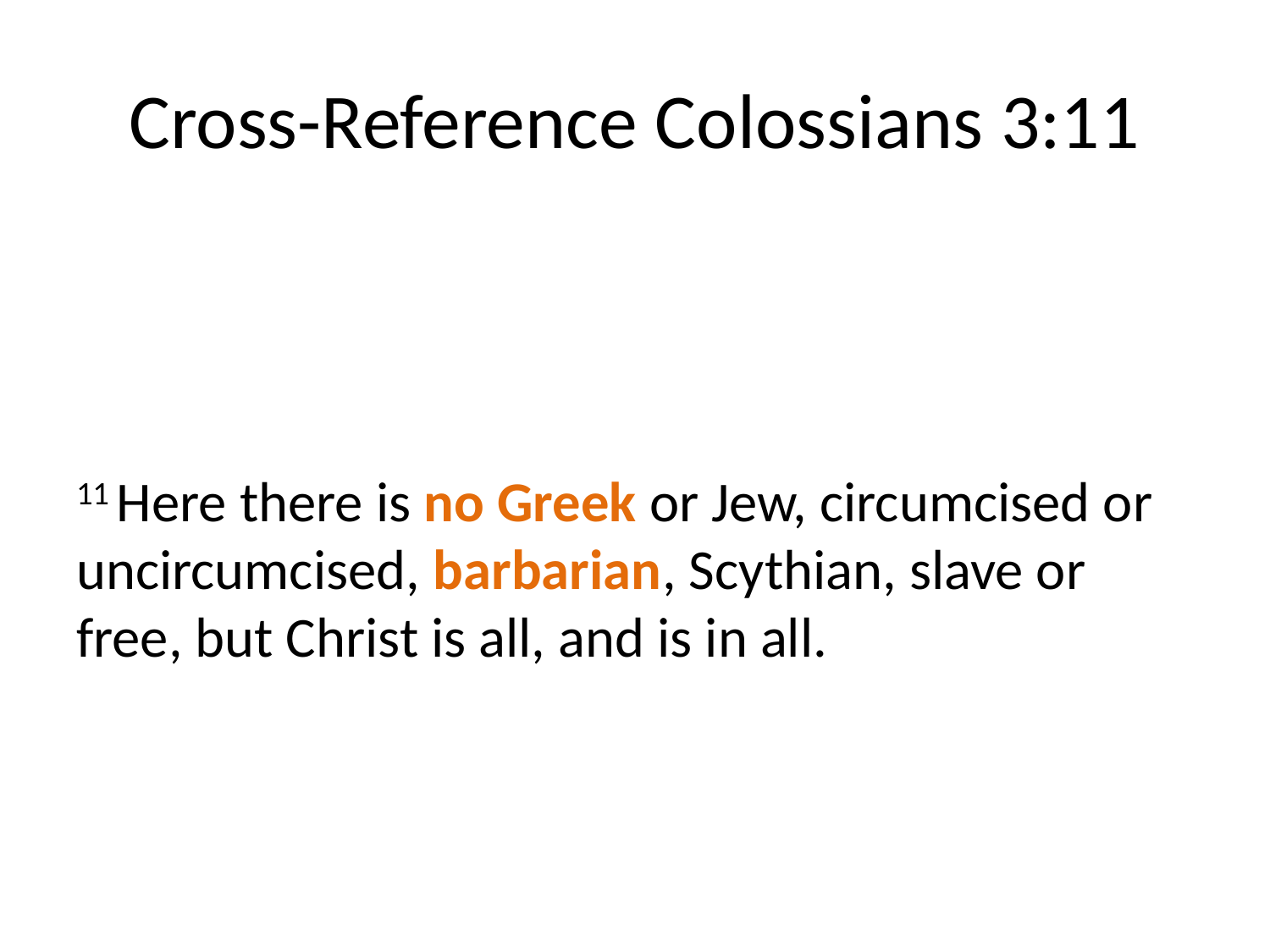

# Cross-Reference Colossians 3:11

11 Here there is no Greek or Jew, circumcised or uncircumcised, barbarian, Scythian, slave or free, but Christ is all, and is in all.